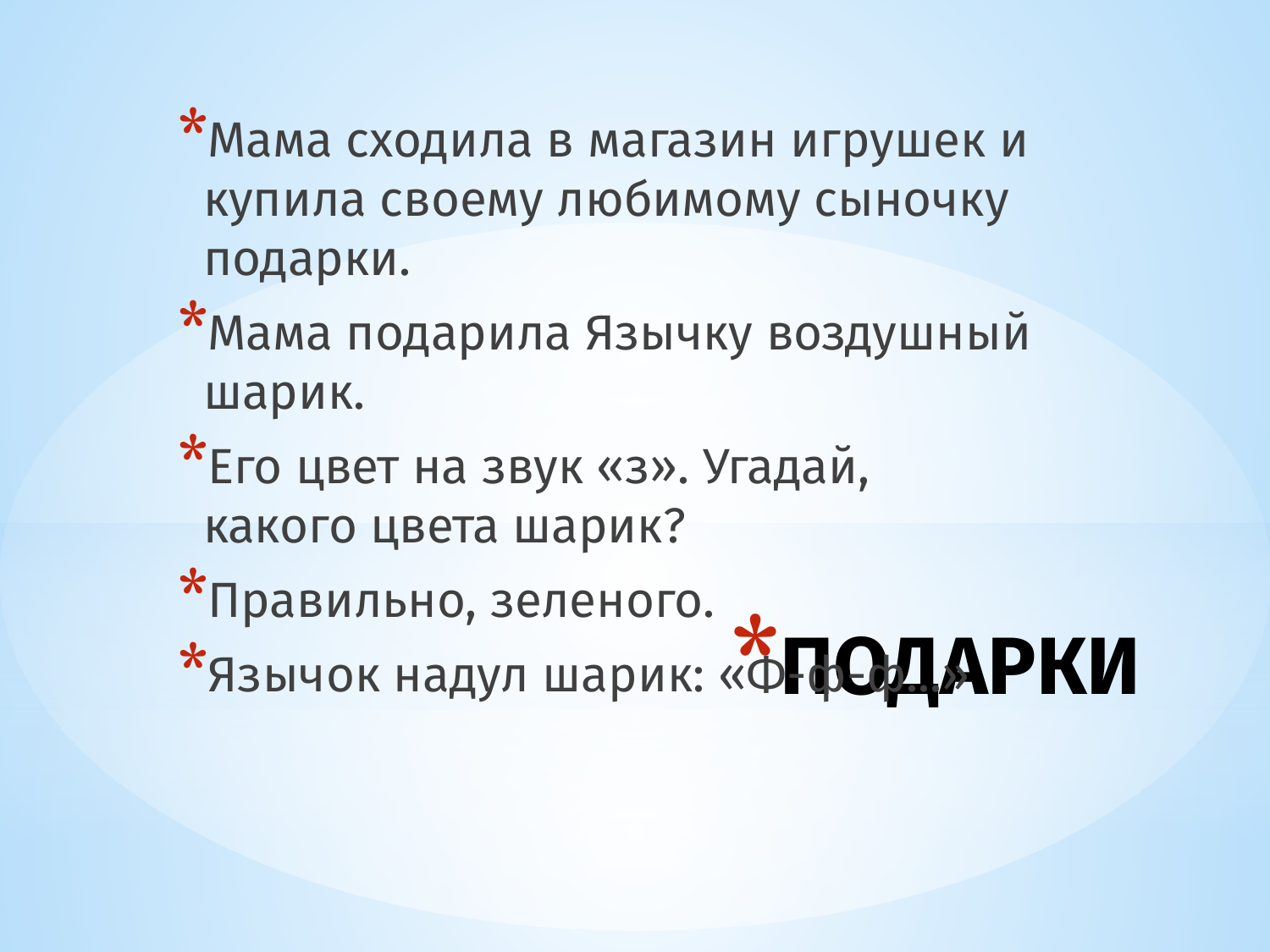

Мама сходила в магазин игрушек и купила своему любимому сыночку подарки.
Мама подарила Язычку воздушный шарик.
Его цвет на звук «з». Угадай, какого цвета шарик?
Правильно, зеленого.
Язычок надул шарик: «Ф-ф-ф...»
# ПОДАРКИ